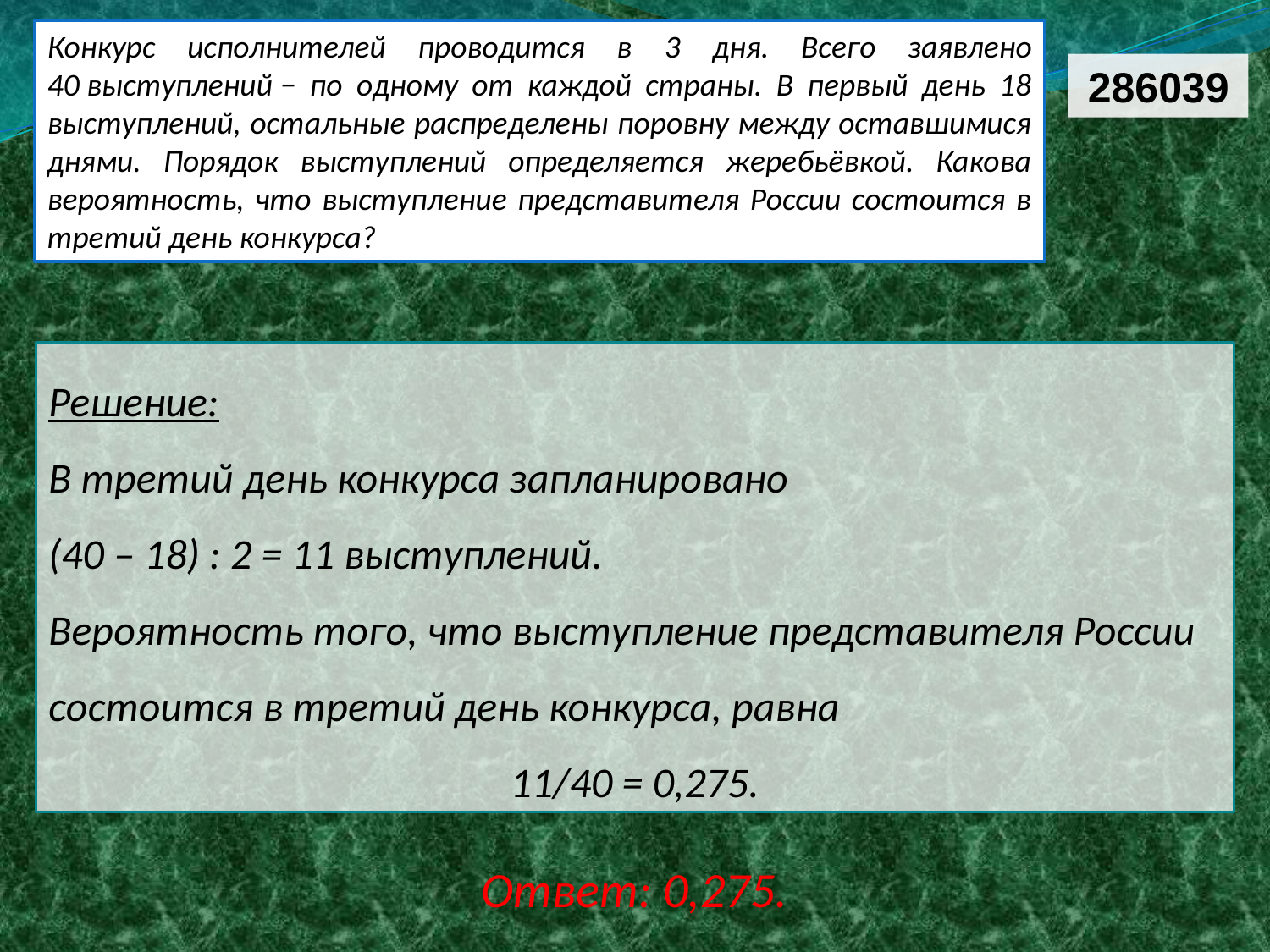

Конкурс исполнителей проводится в 3 дня. Всего заявлено 40 выступлений − по одному от каждой страны. В первый день 18 выступлений, остальные распределены поровну между оставшимися днями. Порядок выступлений определяется жеребьёвкой. Какова вероятность, что выступление представителя России состоится в третий день конкурса?
286039
Решение:
В третий день конкурса запланировано
(40 – 18) : 2 = 11 выступлений.
Вероятность того, что выступление представителя России состоится в третий день конкурса, равна
11/40 = 0,275.
Ответ: 0,275.